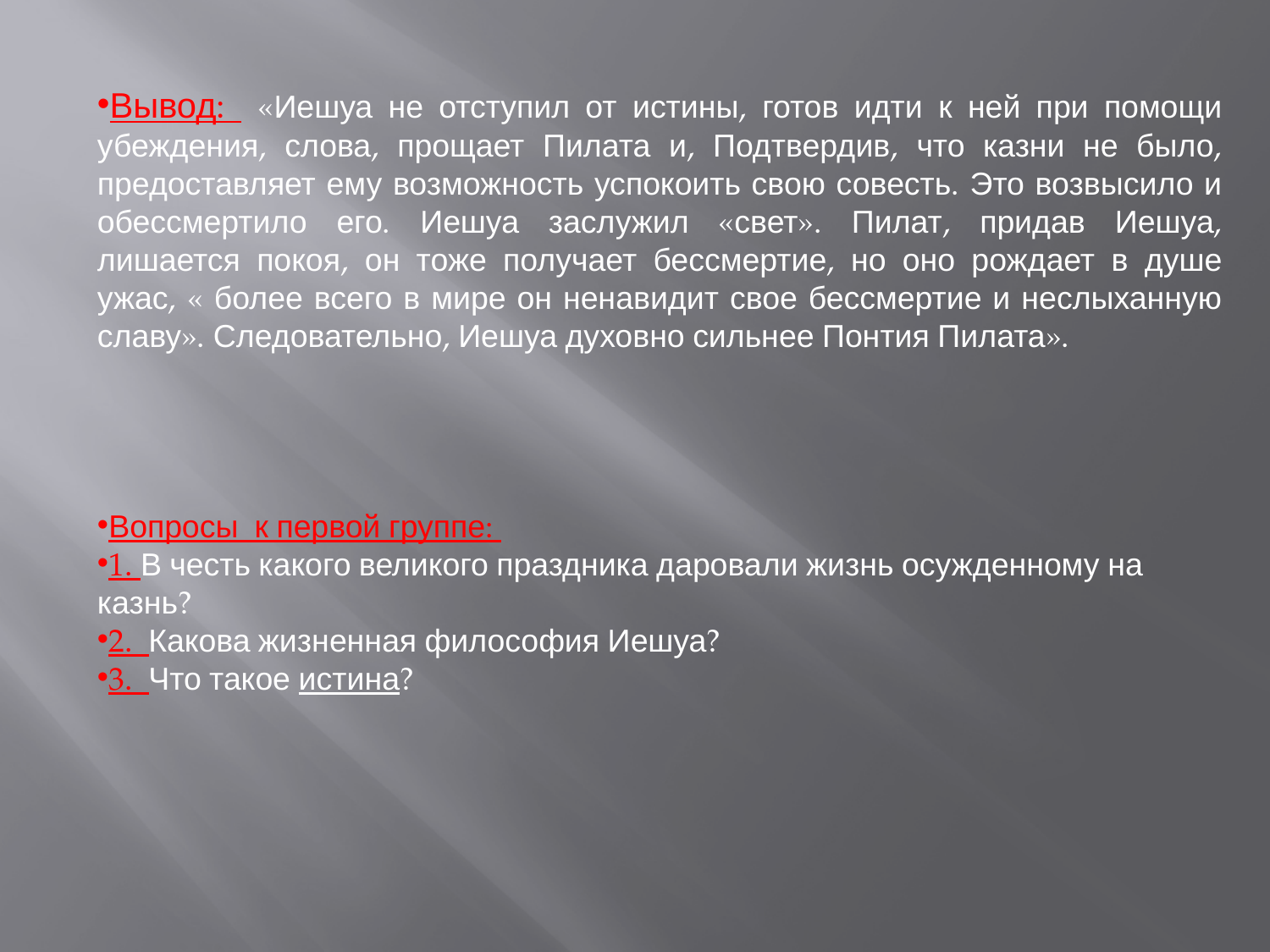

Вывод:  «Иешуа не отступил от истины, готов идти к ней при помощи убеждения, слова, прощает Пилата и, Подтвердив, что казни не было, предоставляет ему возможность успокоить свою совесть. Это возвысило и обессмертило его. Иешуа заслужил «свет». Пилат, придав Иешуа, лишается покоя, он тоже получает бессмертие, но оно рождает в душе ужас, « более всего в мире он ненавидит свое бессмертие и неслыханную славу». Следовательно, Иешуа духовно сильнее Понтия Пилата».

Вопросы  к первой группе:
1. В честь какого великого праздника даровали жизнь осужденному на казнь?
2.  Какова жизненная философия Иешуа?
3.  Что такое истина?